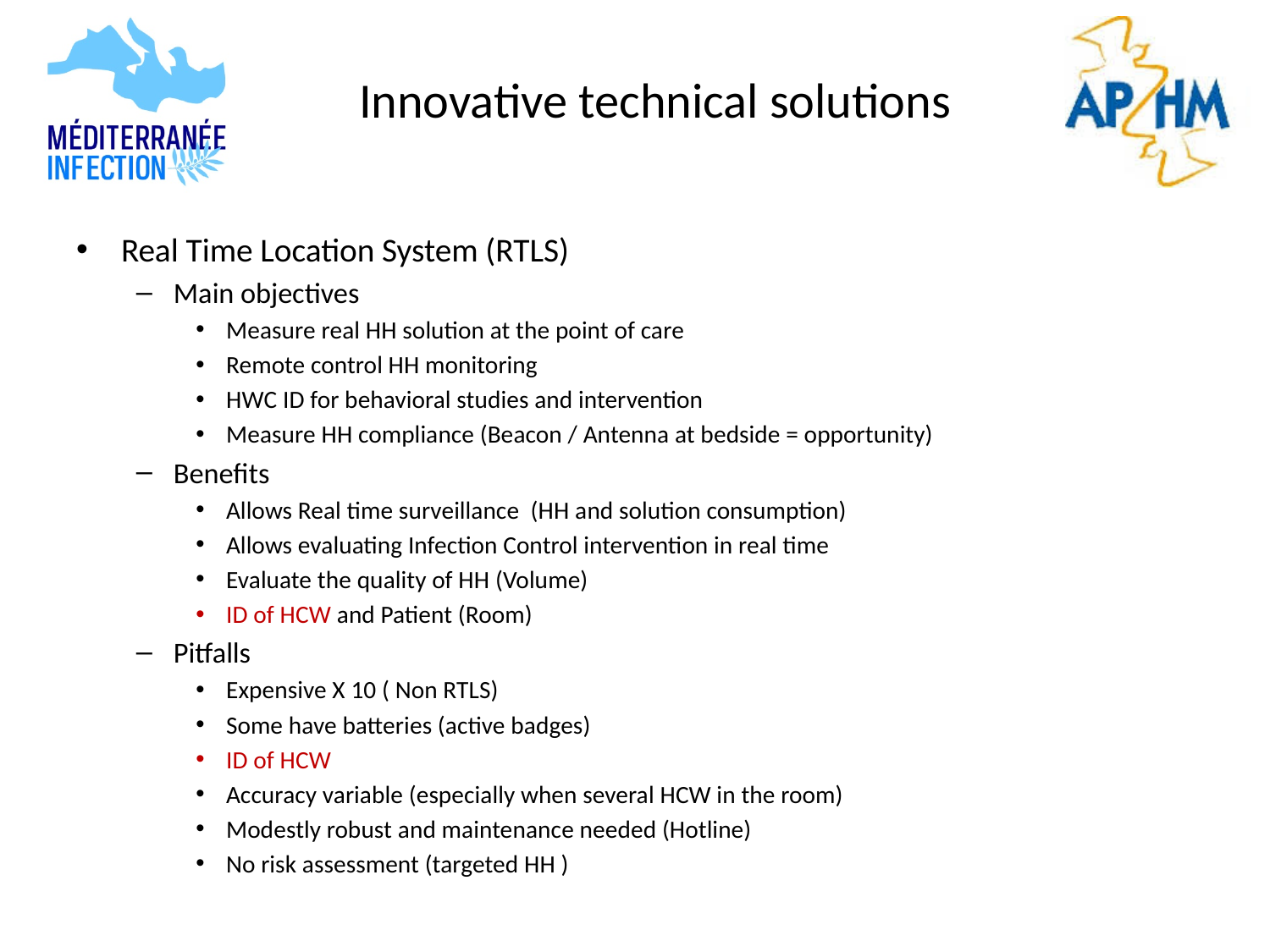

# Innovative technical solutions
Real Time Location System (RTLS)
Main objectives
Measure real HH solution at the point of care
Remote control HH monitoring
HWC ID for behavioral studies and intervention
Measure HH compliance (Beacon / Antenna at bedside = opportunity)
Benefits
Allows Real time surveillance  (HH and solution consumption)
Allows evaluating Infection Control intervention in real time
Evaluate the quality of HH (Volume)
ID of HCW and Patient (Room)
Pitfalls
Expensive X 10 ( Non RTLS)
Some have batteries (active badges)
ID of HCW
Accuracy variable (especially when several HCW in the room)
Modestly robust and maintenance needed (Hotline)
No risk assessment (targeted HH )